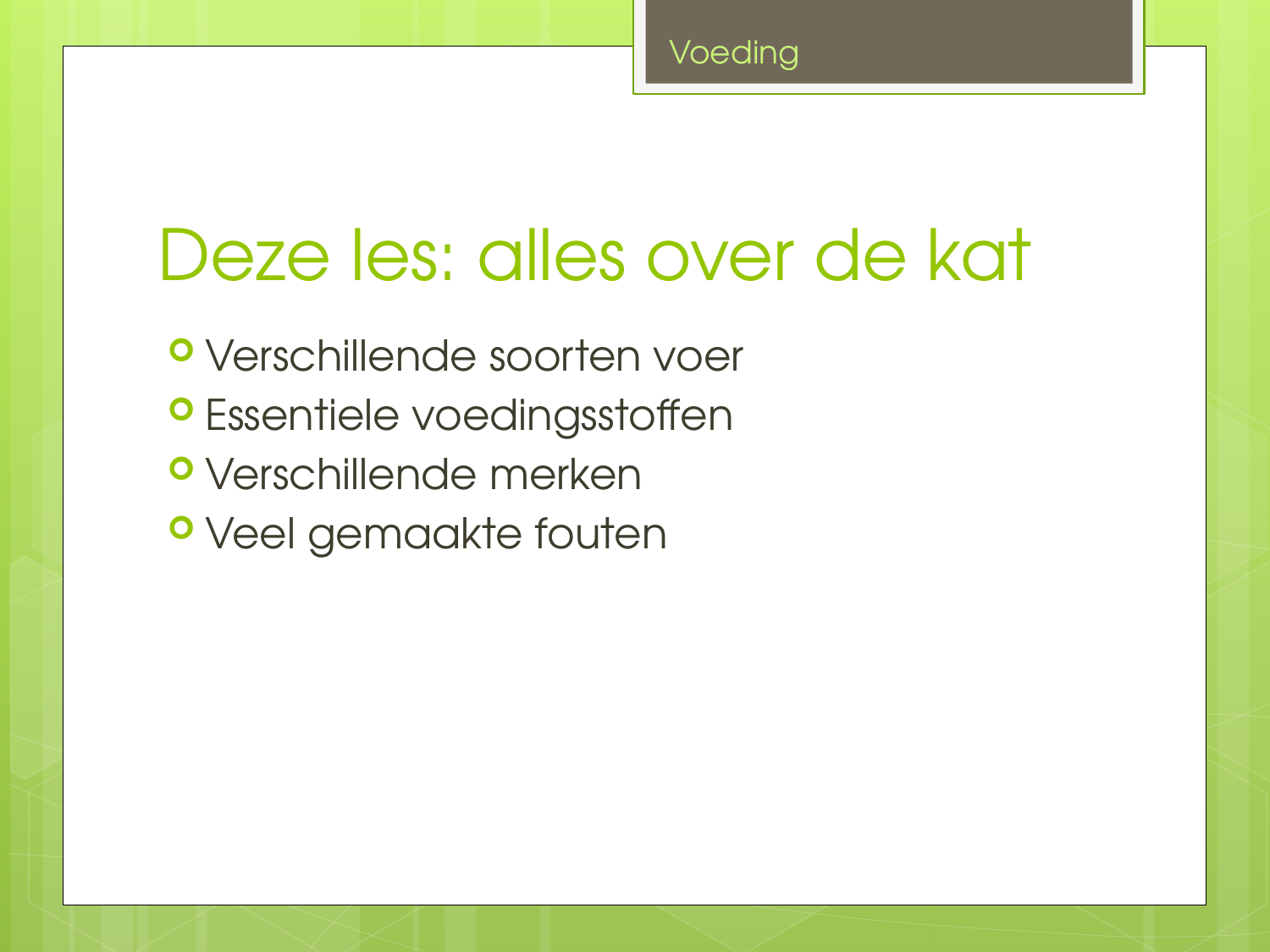

Voeding
# Deze les: alles over de kat
Verschillende soorten voer
Essentiele voedingsstoffen
Verschillende merken
Veel gemaakte fouten